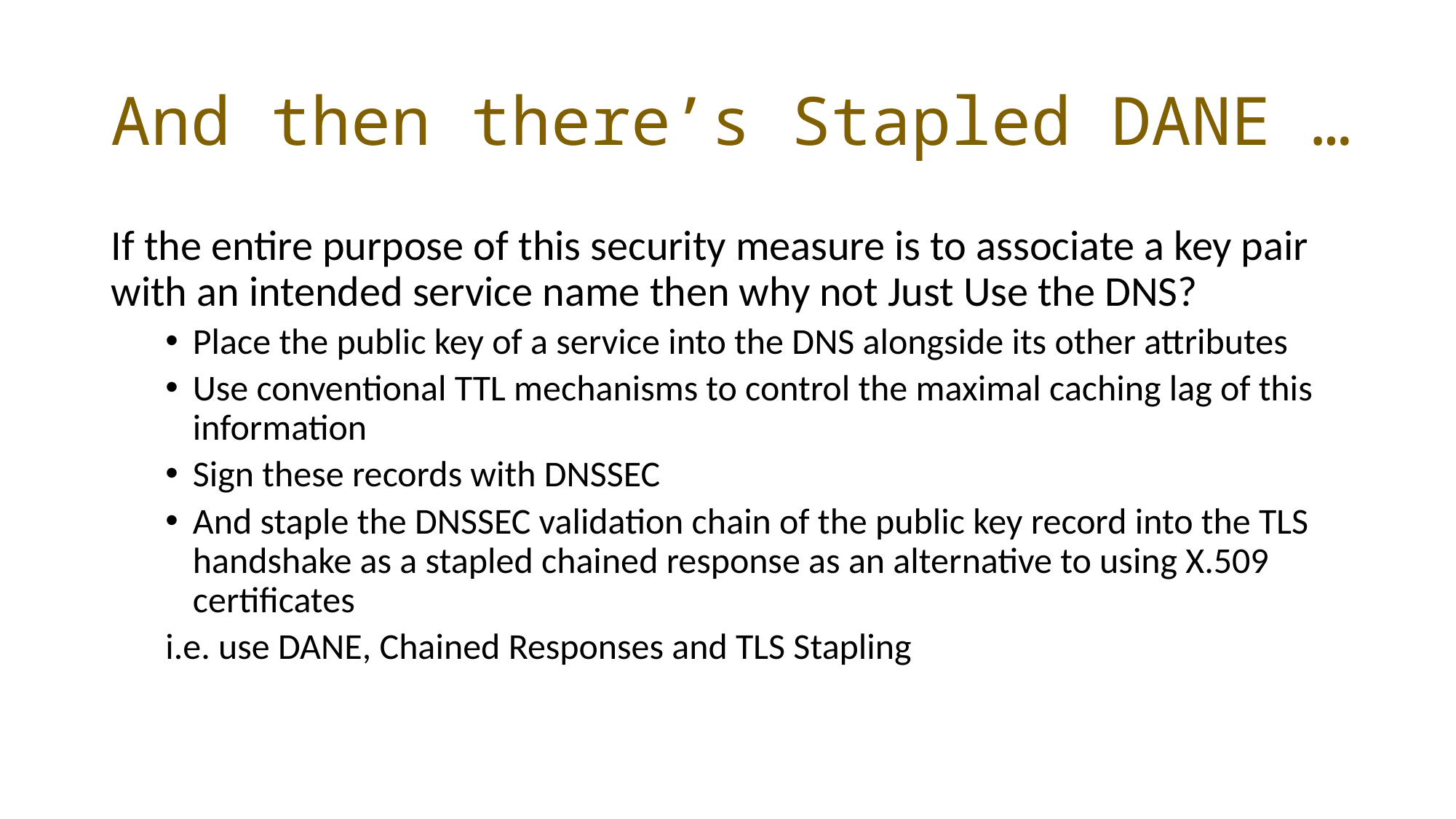

# And then there’s Stapled DANE …
If the entire purpose of this security measure is to associate a key pair with an intended service name then why not Just Use the DNS?
Place the public key of a service into the DNS alongside its other attributes
Use conventional TTL mechanisms to control the maximal caching lag of this information
Sign these records with DNSSEC
And staple the DNSSEC validation chain of the public key record into the TLS handshake as a stapled chained response as an alternative to using X.509 certificates
i.e. use DANE, Chained Responses and TLS Stapling